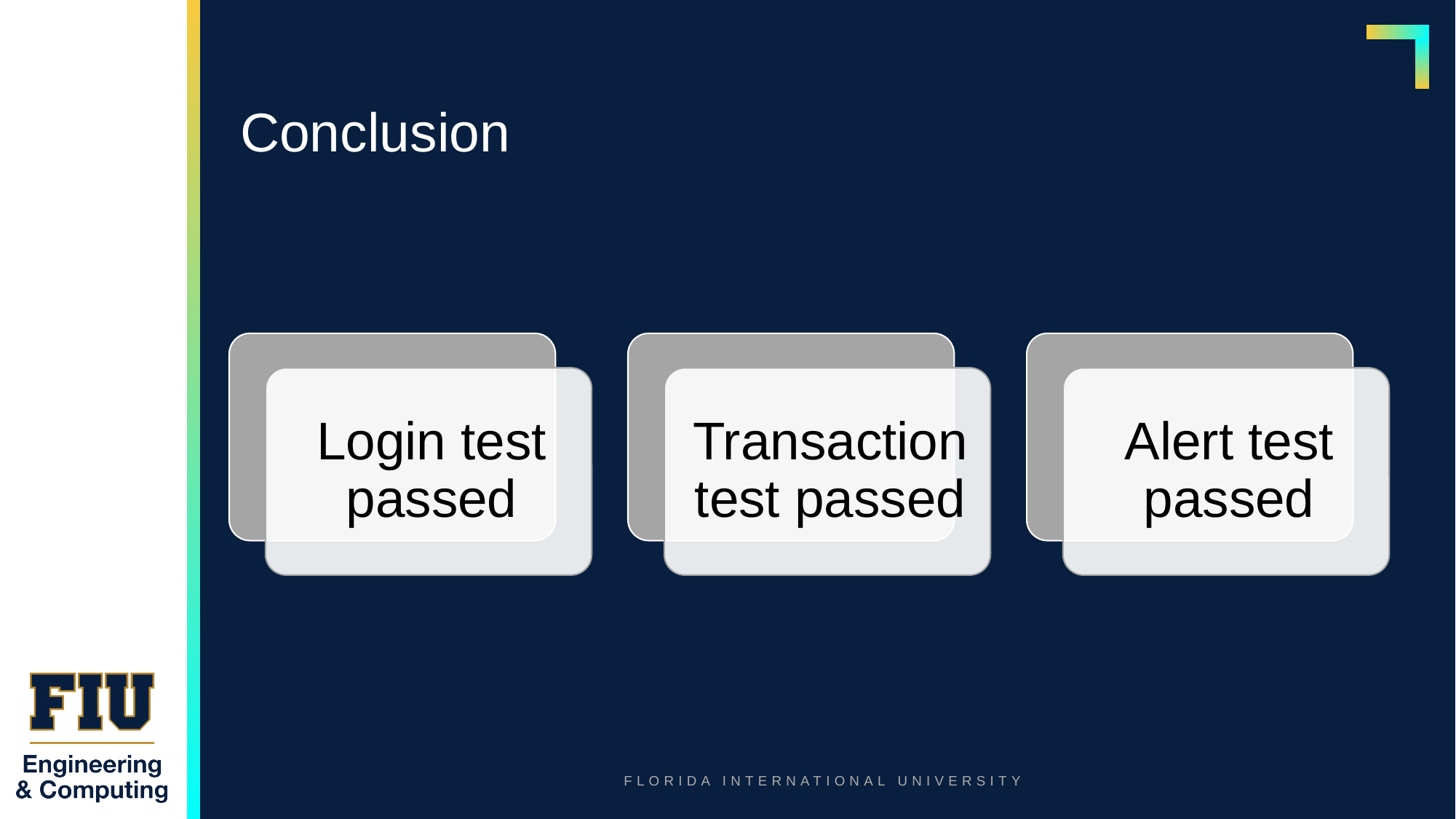

# Conclusion
Login test passed
Transaction test passed
Alert test passed